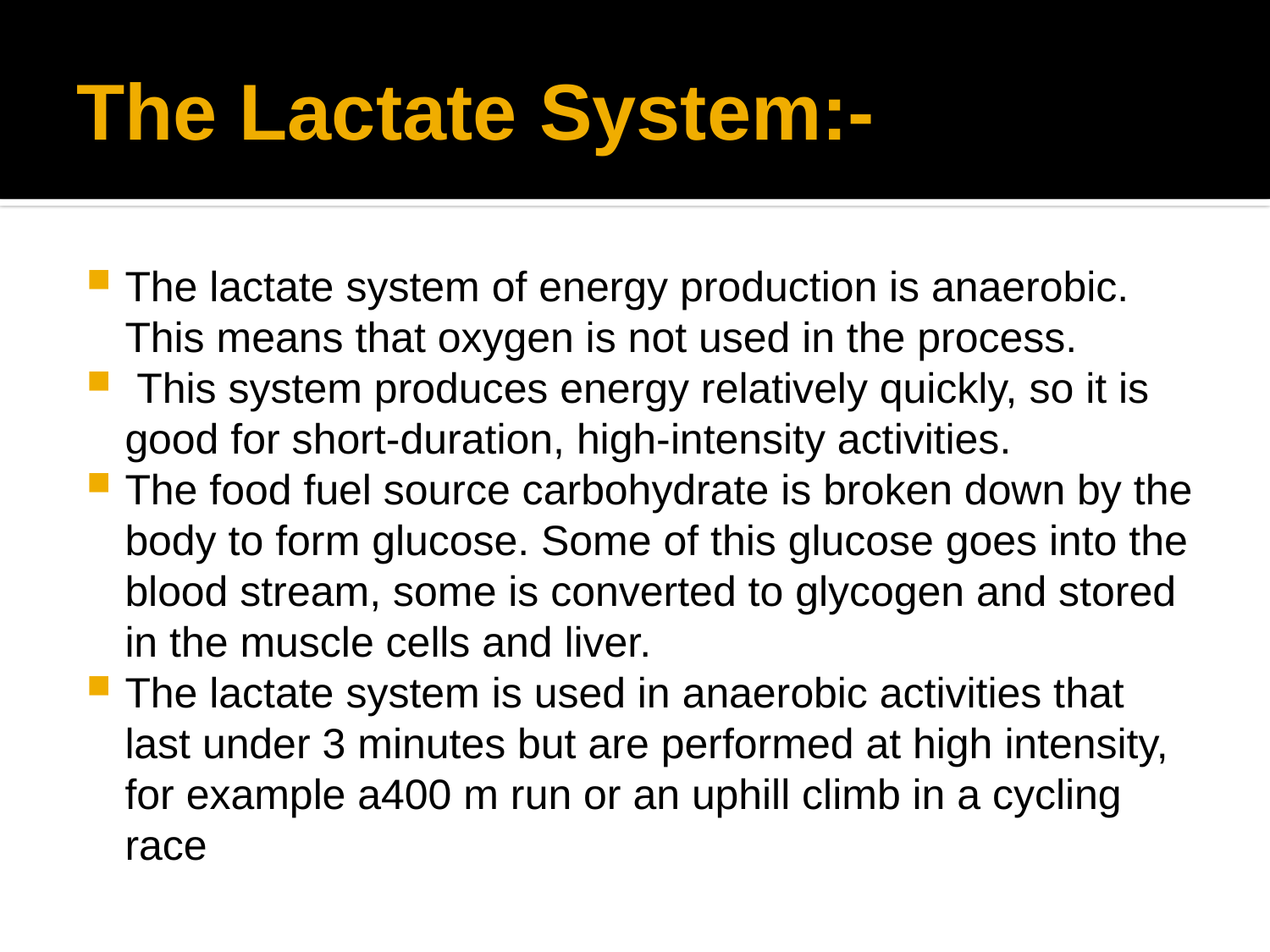

# The Lactate System:-
The lactate system of energy production is anaerobic. This means that oxygen is not used in the process.
 This system produces energy relatively quickly, so it is good for short-duration, high-intensity activities.
The food fuel source carbohydrate is broken down by the body to form glucose. Some of this glucose goes into the blood stream, some is converted to glycogen and stored in the muscle cells and liver.
The lactate system is used in anaerobic activities that last under 3 minutes but are performed at high intensity, for example a400 m run or an uphill climb in a cycling race